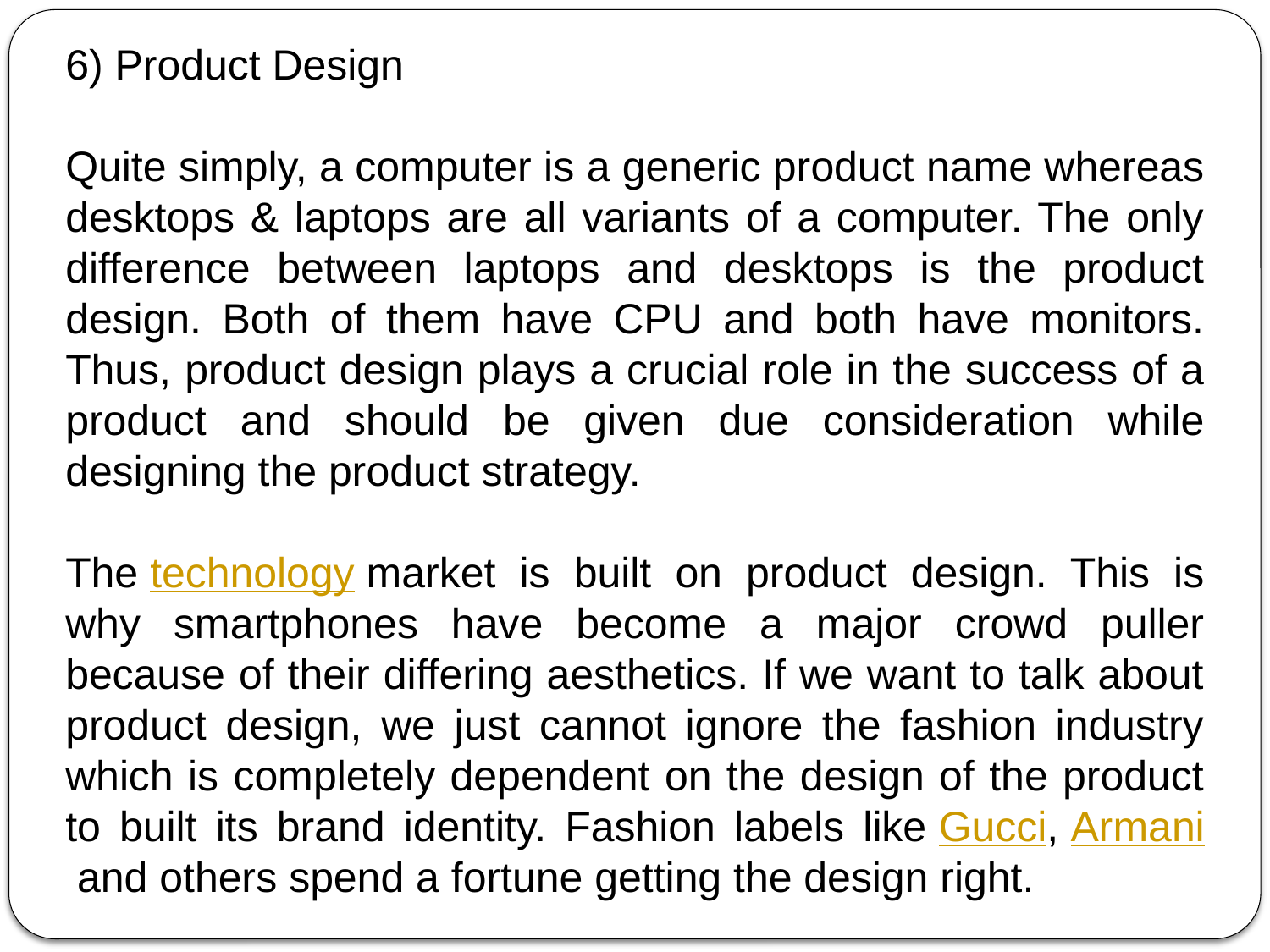

6) Product Design

Quite simply, a computer is a generic product name whereas desktops & laptops are all variants of a computer. The only difference between laptops and desktops is the product design. Both of them have CPU and both have monitors. Thus, product design plays a crucial role in the success of a product and should be given due consideration while designing the product strategy.

The technology market is built on product design. This is why smartphones have become a major crowd puller because of their differing aesthetics. If we want to talk about product design, we just cannot ignore the fashion industry which is completely dependent on the design of the product to built its brand identity. Fashion labels like Gucci, Armani and others spend a fortune getting the design right.